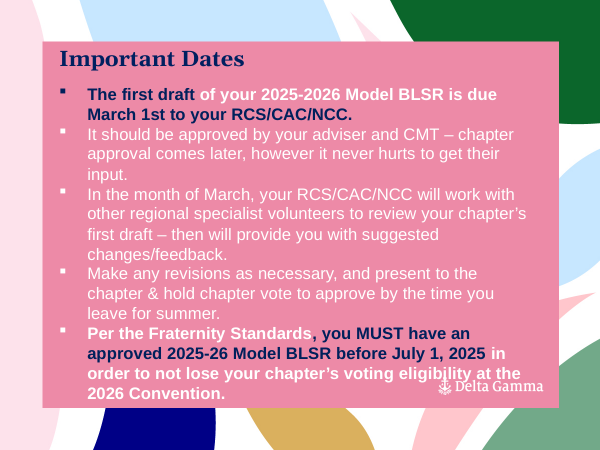

Important Dates
The first draft of your 2025-2026 Model BLSR is due March 1st to your RCS/CAC/NCC.
It should be approved by your adviser and CMT – chapter approval comes later, however it never hurts to get their input.
In the month of March, your RCS/CAC/NCC will work with other regional specialist volunteers to review your chapter’s first draft – then will provide you with suggested changes/feedback.
Make any revisions as necessary, and present to the chapter & hold chapter vote to approve by the time you leave for summer.
Per the Fraternity Standards, you MUST have an approved 2025-26 Model BLSR before July 1, 2025 in order to not lose your chapter’s voting eligibility at the 2026 Convention.